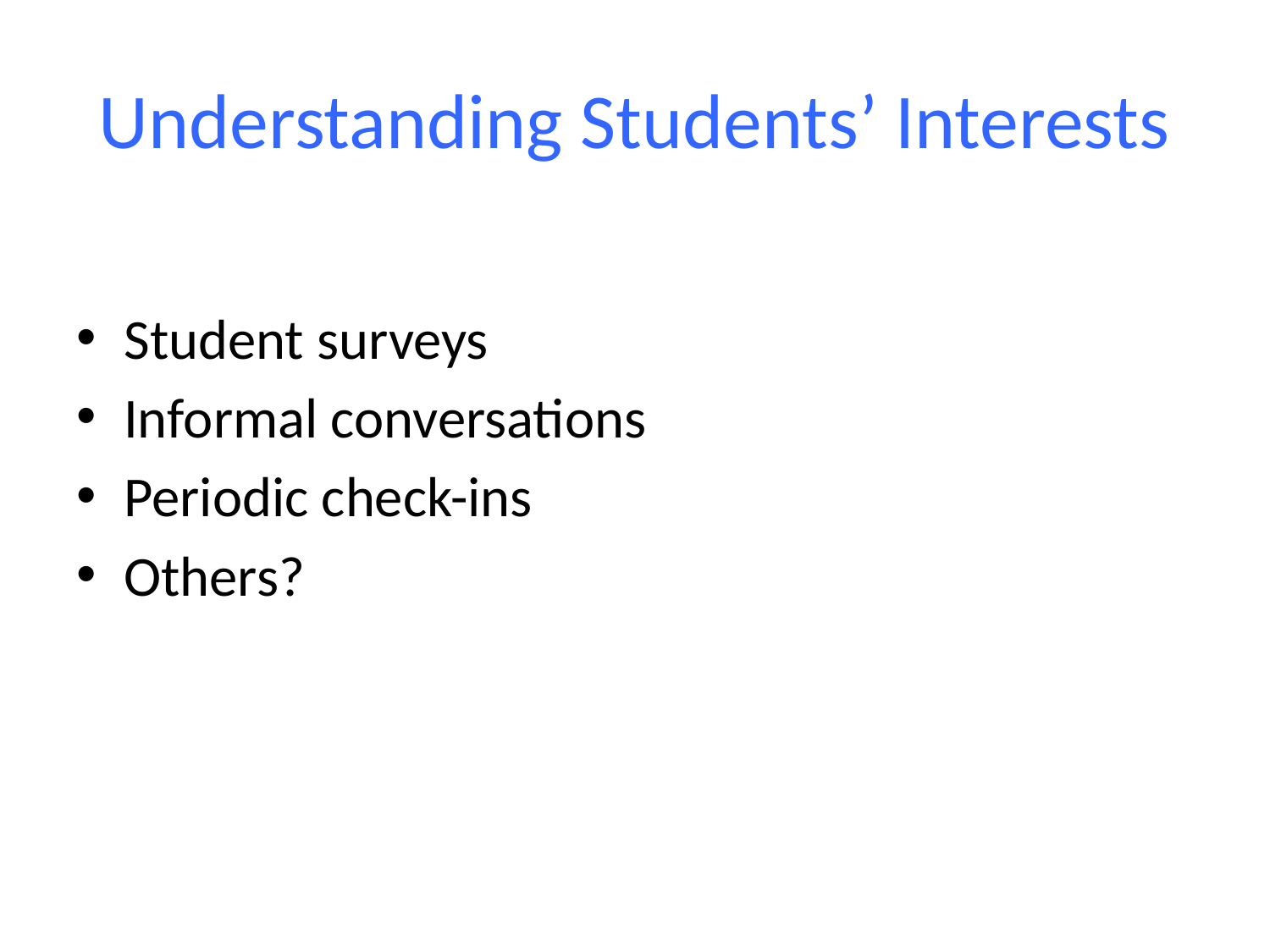

# Understanding Students’ Interests
Student surveys
Informal conversations
Periodic check-ins
Others?